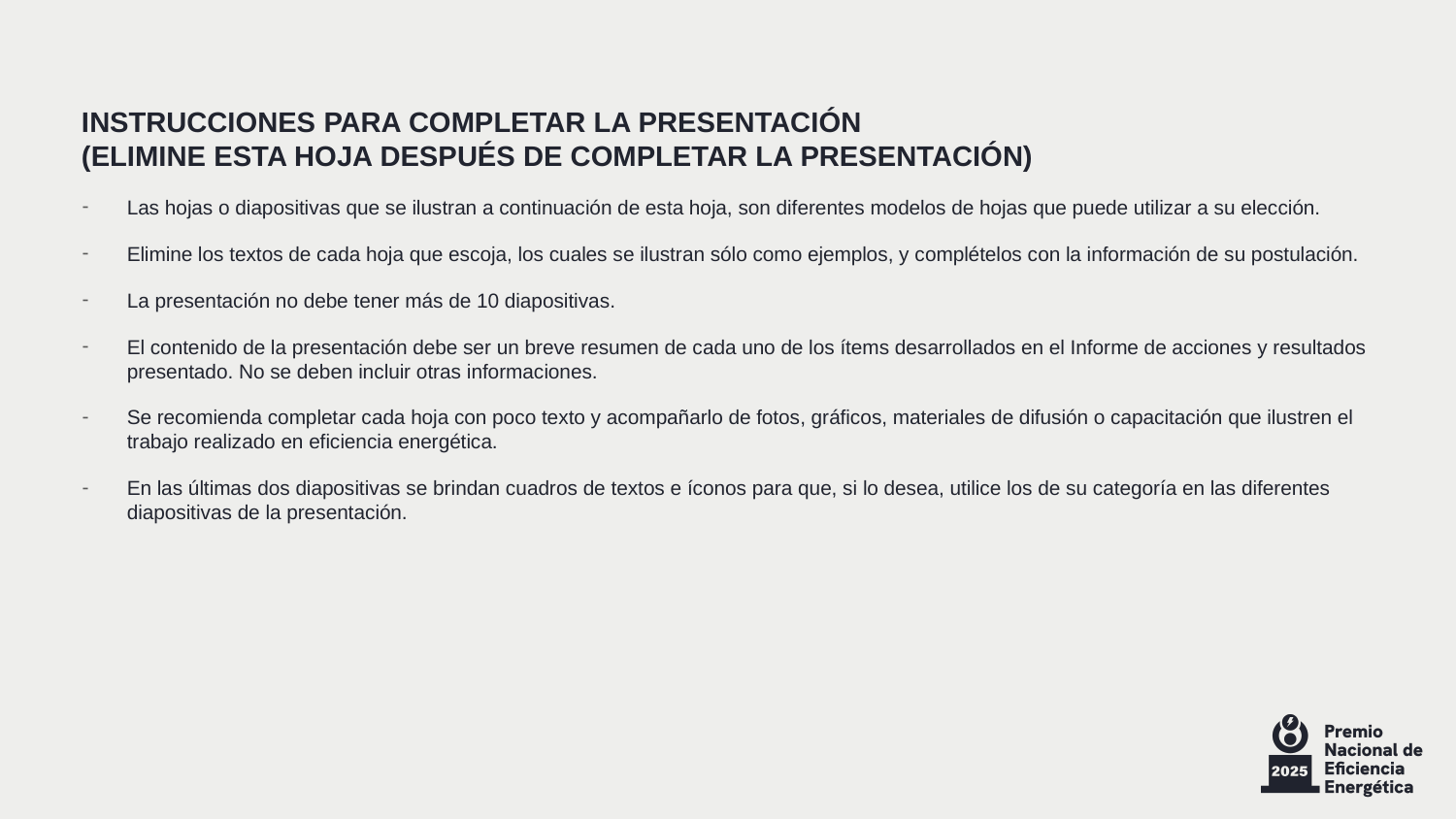

INSTRUCCIONES PARA COMPLETAR LA PRESENTACIÓN
(ELIMINE ESTA HOJA DESPUÉS DE COMPLETAR LA PRESENTACIÓN)
Las hojas o diapositivas que se ilustran a continuación de esta hoja, son diferentes modelos de hojas que puede utilizar a su elección.
Elimine los textos de cada hoja que escoja, los cuales se ilustran sólo como ejemplos, y complételos con la información de su postulación.
La presentación no debe tener más de 10 diapositivas.
El contenido de la presentación debe ser un breve resumen de cada uno de los ítems desarrollados en el Informe de acciones y resultados presentado. No se deben incluir otras informaciones.
Se recomienda completar cada hoja con poco texto y acompañarlo de fotos, gráficos, materiales de difusión o capacitación que ilustren el trabajo realizado en eficiencia energética.
En las últimas dos diapositivas se brindan cuadros de textos e íconos para que, si lo desea, utilice los de su categoría en las diferentes diapositivas de la presentación.